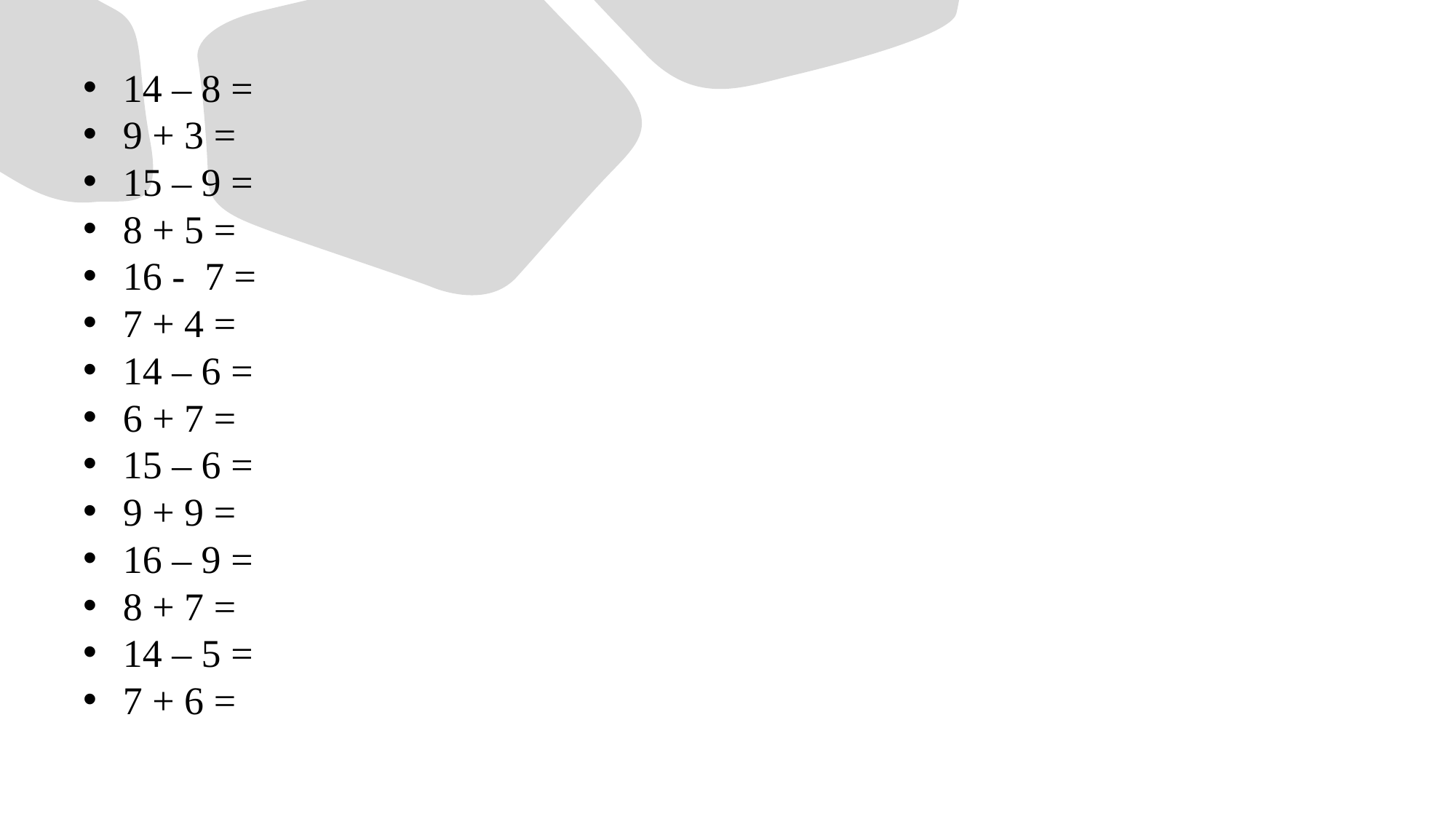

14 – 8 =
9 + 3 =
15 – 9 =
8 + 5 =
16 -  7 =
7 + 4 =
14 – 6 =
6 + 7 =
15 – 6 =
9 + 9 =
16 – 9 =
8 + 7 =
14 – 5 =
7 + 6 =